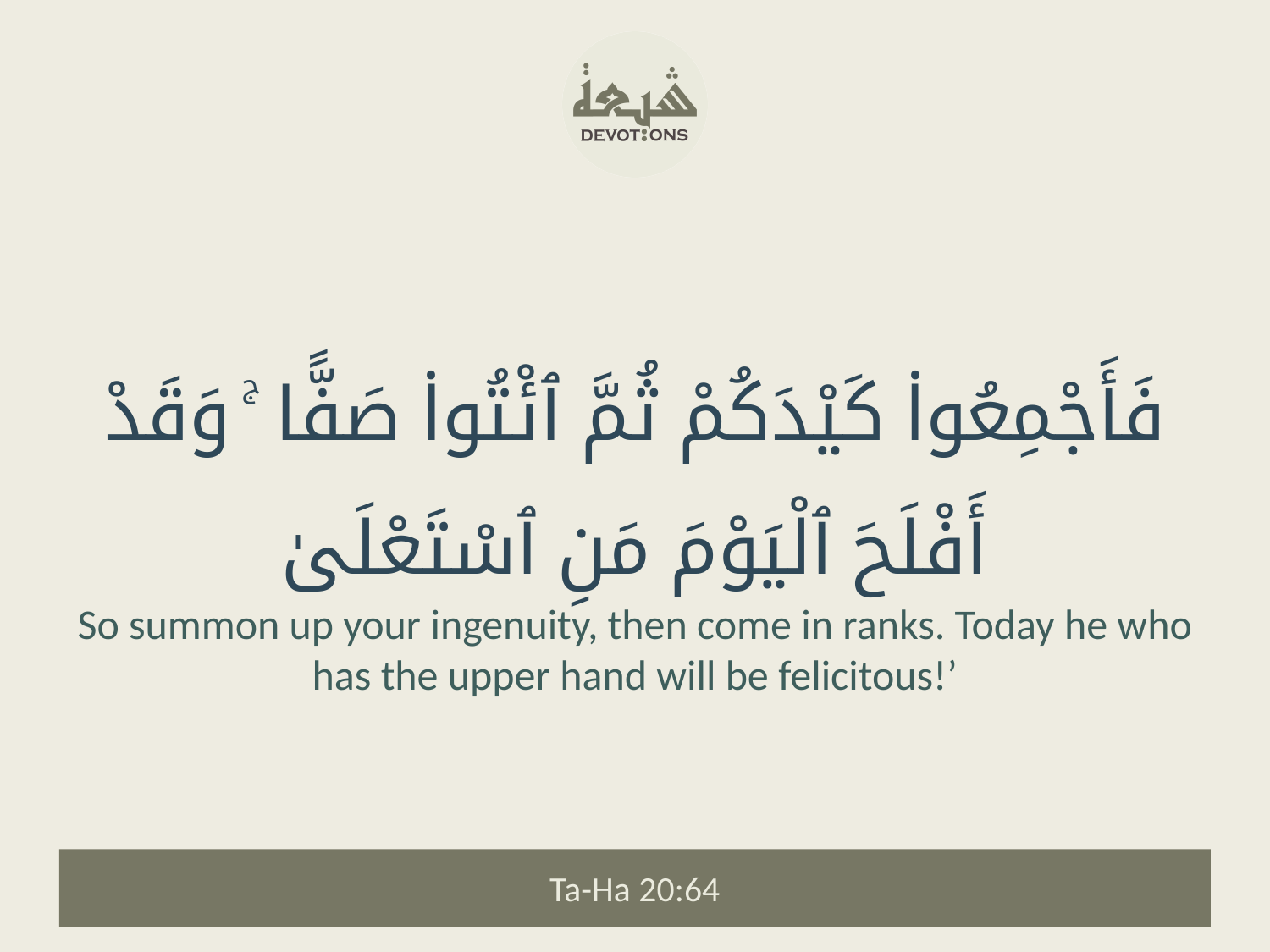

فَأَجْمِعُوا۟ كَيْدَكُمْ ثُمَّ ٱئْتُوا۟ صَفًّا ۚ وَقَدْ أَفْلَحَ ٱلْيَوْمَ مَنِ ٱسْتَعْلَىٰ
So summon up your ingenuity, then come in ranks. Today he who has the upper hand will be felicitous!’
Ta-Ha 20:64